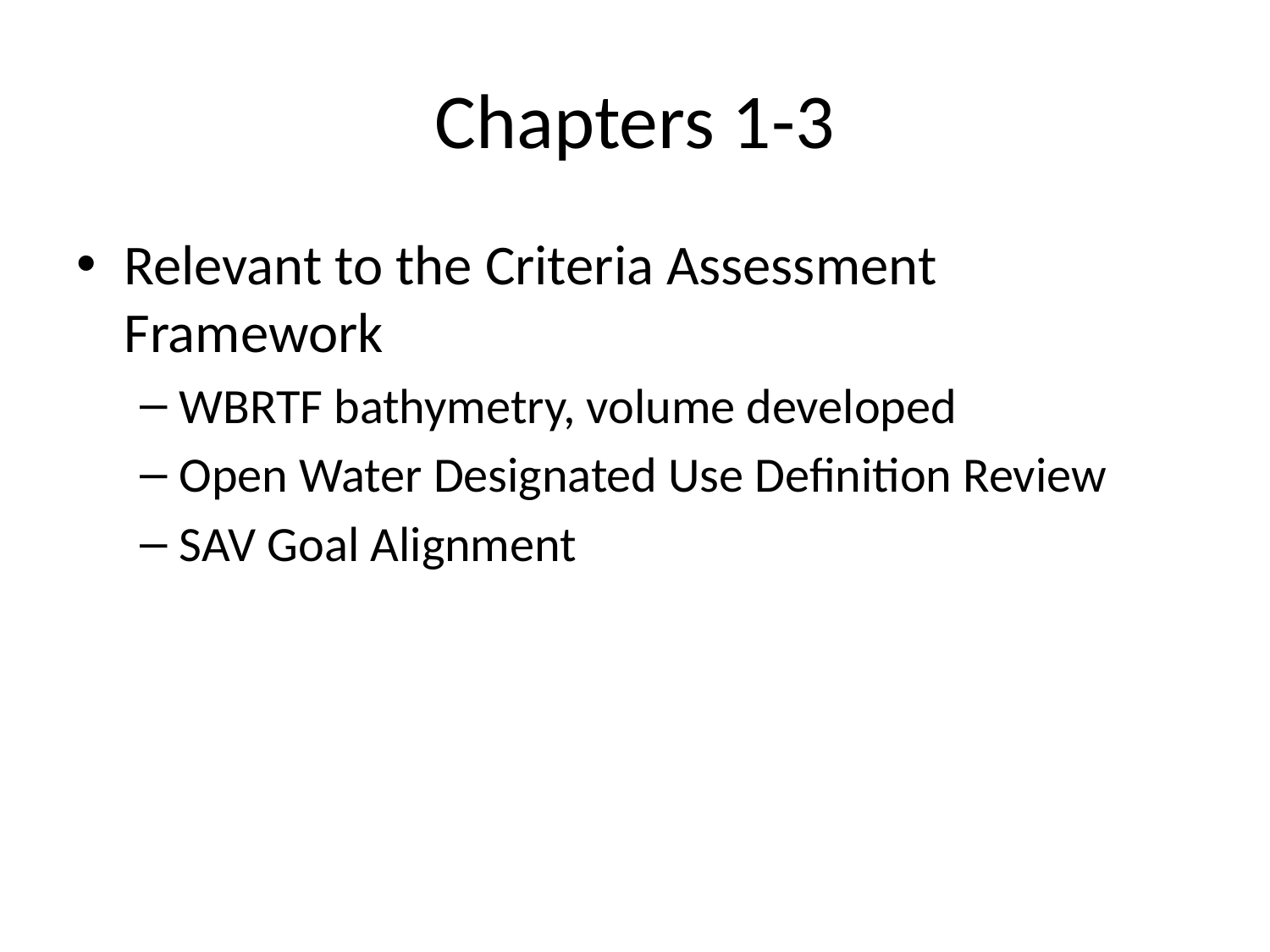

# Chapters 1-3
Relevant to the Criteria Assessment Framework
WBRTF bathymetry, volume developed
Open Water Designated Use Definition Review
SAV Goal Alignment